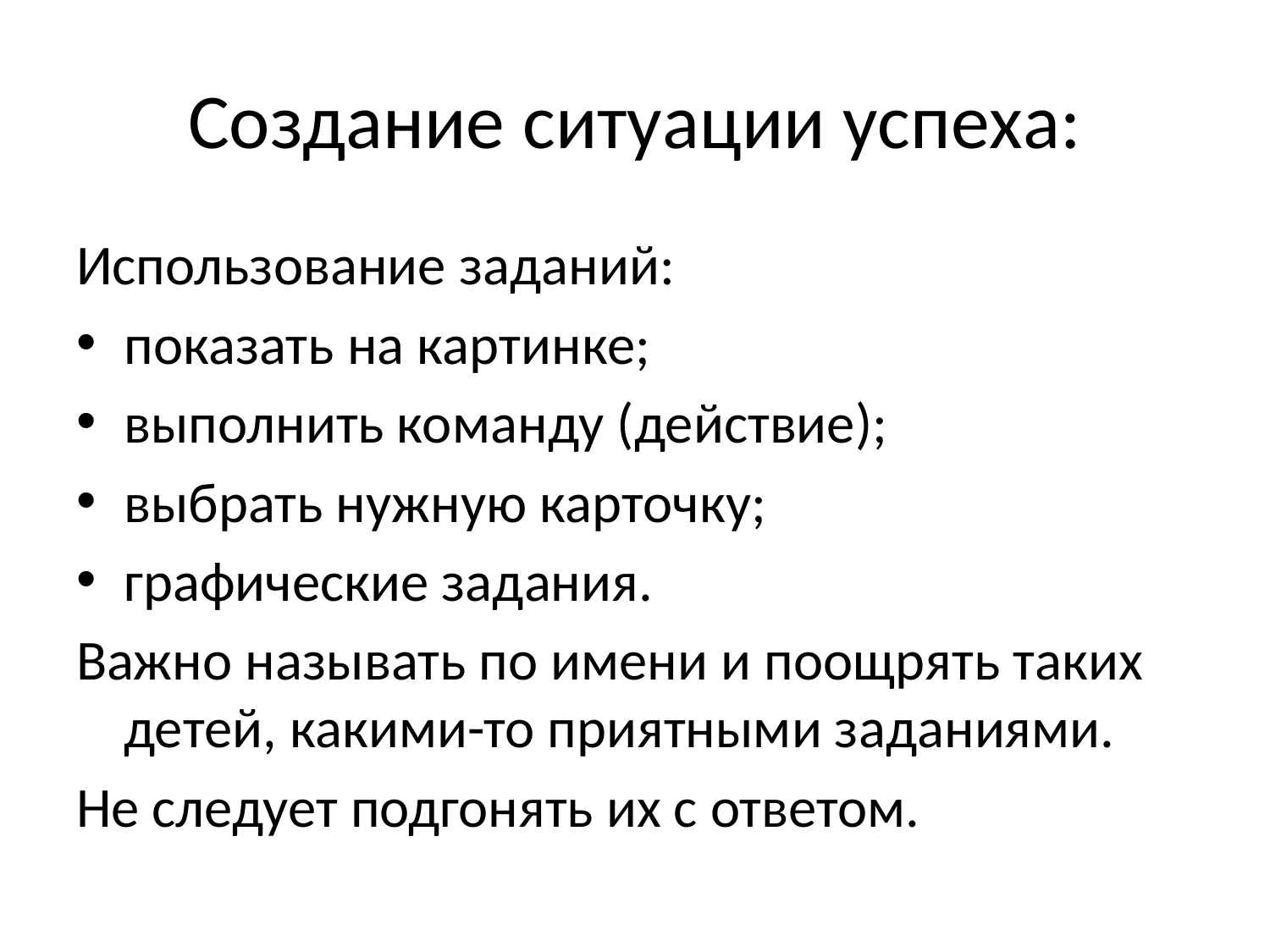

# Создание ситуации успеха:
Использование заданий:
показать на картинке;
выполнить команду (действие);
выбрать нужную карточку;
графические задания.
Важно называть по имени и поощрять таких детей, какими-то приятными заданиями.
Не следует подгонять их с ответом.